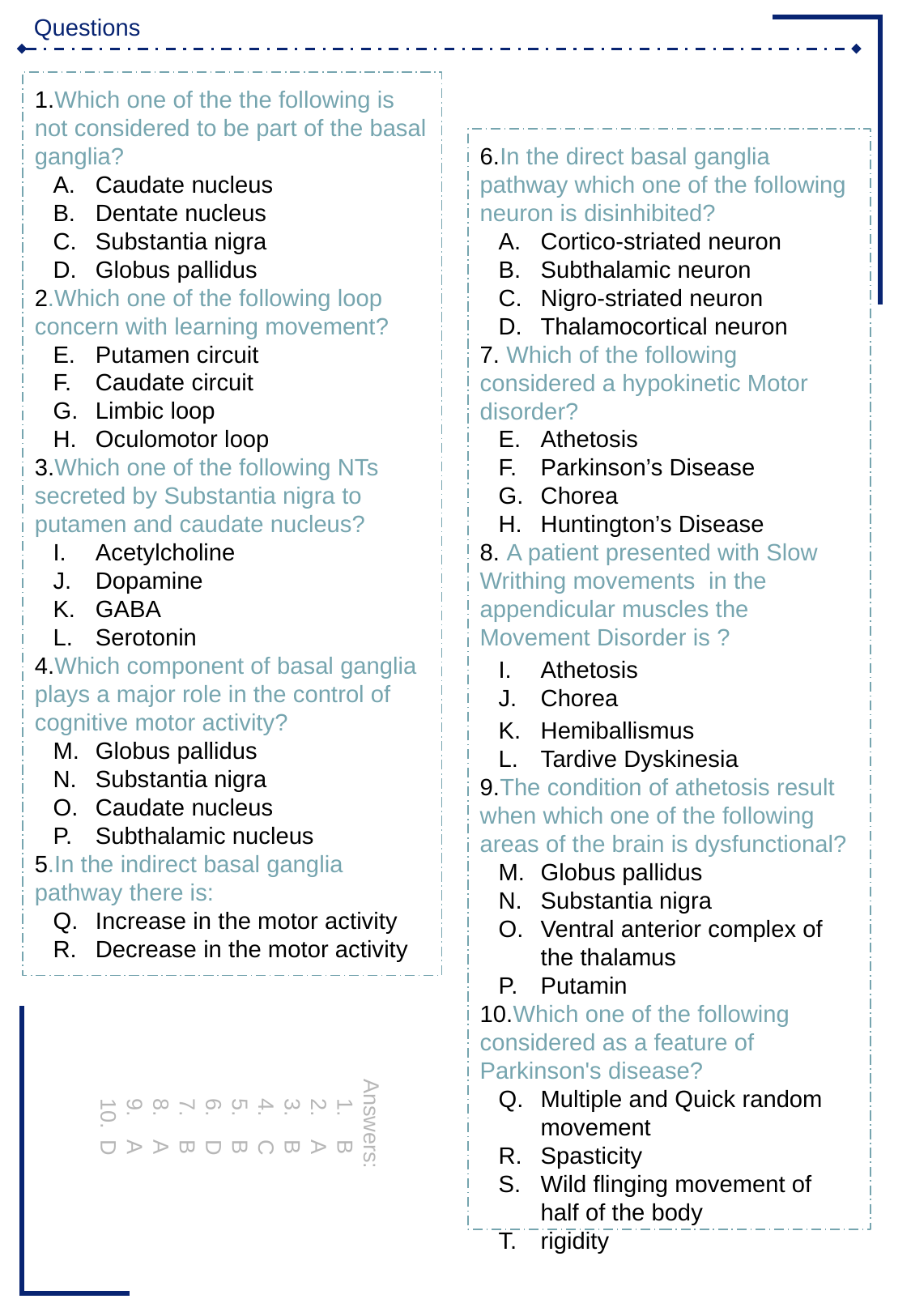

1.Which one of the the following is not considered to be part of the basal ganglia?
Caudate nucleus
Dentate nucleus
Substantia nigra
Globus pallidus
2.Which one of the following loop concern with learning movement?
Putamen circuit
Caudate circuit
Limbic loop
Oculomotor loop
3.Which one of the following NTs secreted by Substantia nigra to putamen and caudate nucleus?
Acetylcholine
Dopamine
GABA
Serotonin
4.Which component of basal ganglia plays a major role in the control of cognitive motor activity?
Globus pallidus
Substantia nigra
Caudate nucleus
Subthalamic nucleus
5.In the indirect basal ganglia pathway there is:
Increase in the motor activity
Decrease in the motor activity
6.In the direct basal ganglia pathway which one of the following neuron is disinhibited?
Cortico-striated neuron
Subthalamic neuron
Nigro-striated neuron
Thalamocortical neuron
7. Which of the following considered a hypokinetic Motor disorder?
Athetosis
Parkinson’s Disease
Chorea
Huntington’s Disease
8. A patient presented with Slow Writhing movements  in the appendicular muscles the Movement Disorder is ?
Athetosis
Chorea
Hemiballismus
Tardive Dyskinesia
9.The condition of athetosis result when which one of the following areas of the brain is dysfunctional?
Globus pallidus
Substantia nigra
Ventral anterior complex of the thalamus
Putamin
10.Which one of the following considered as a feature of Parkinson's disease?
Multiple and Quick random movement
Spasticity
Wild flinging movement of  half of the body
rigidity

Answers:
B
A
B
C
B
D
B
A
A
D